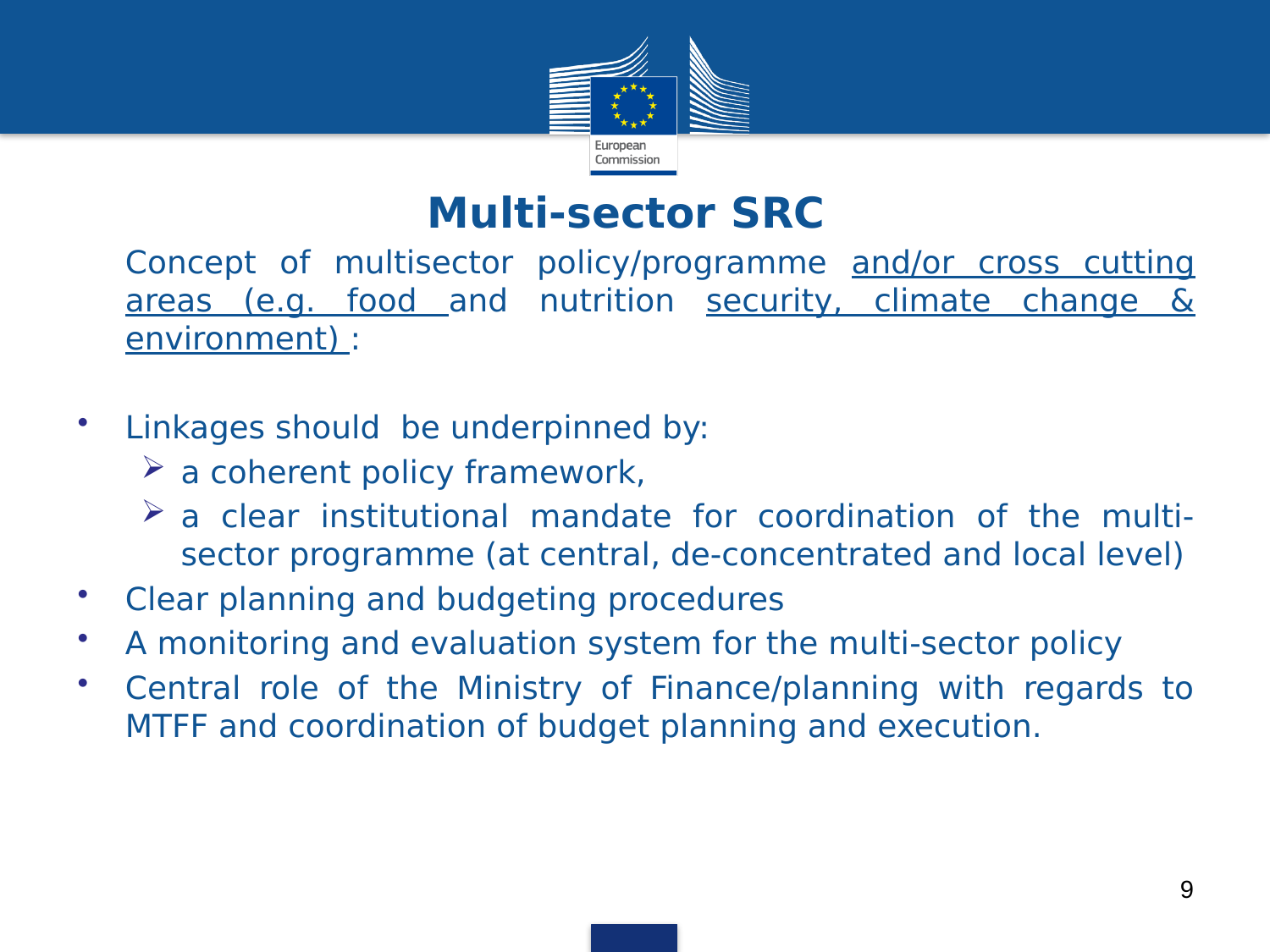

# Multi-sector SRC
Concept of multisector policy/programme and/or cross cutting areas (e.g. food and nutrition security, climate change & environment) :

Linkages should  be underpinned by:
a coherent policy framework,
a clear institutional mandate for coordination of the multi-sector programme (at central, de-concentrated and local level)
Clear planning and budgeting procedures
A monitoring and evaluation system for the multi-sector policy
Central role of the Ministry of Finance/planning with regards to MTFF and coordination of budget planning and execution.

9